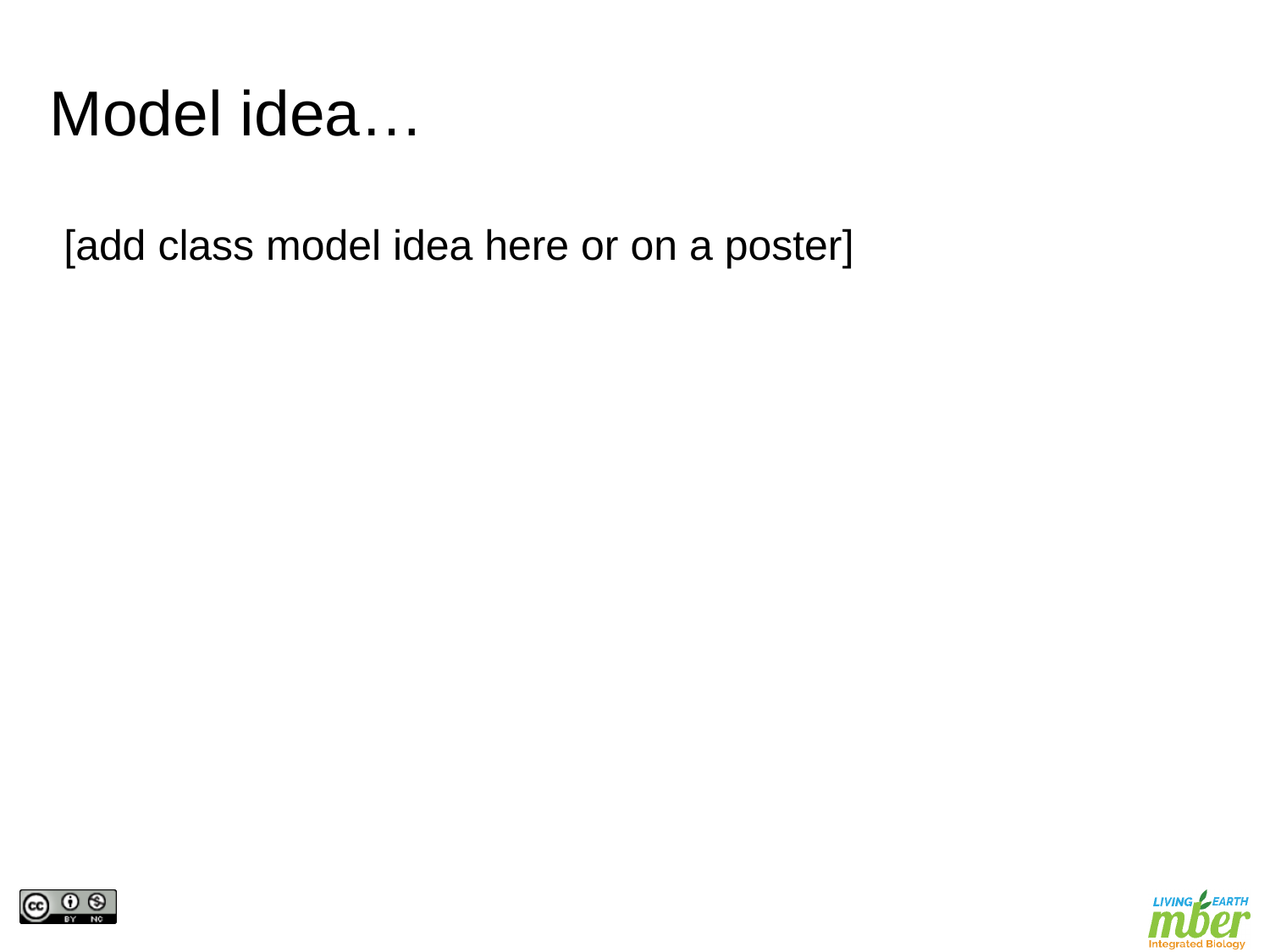

Model idea…
[add class model idea here or on a poster]